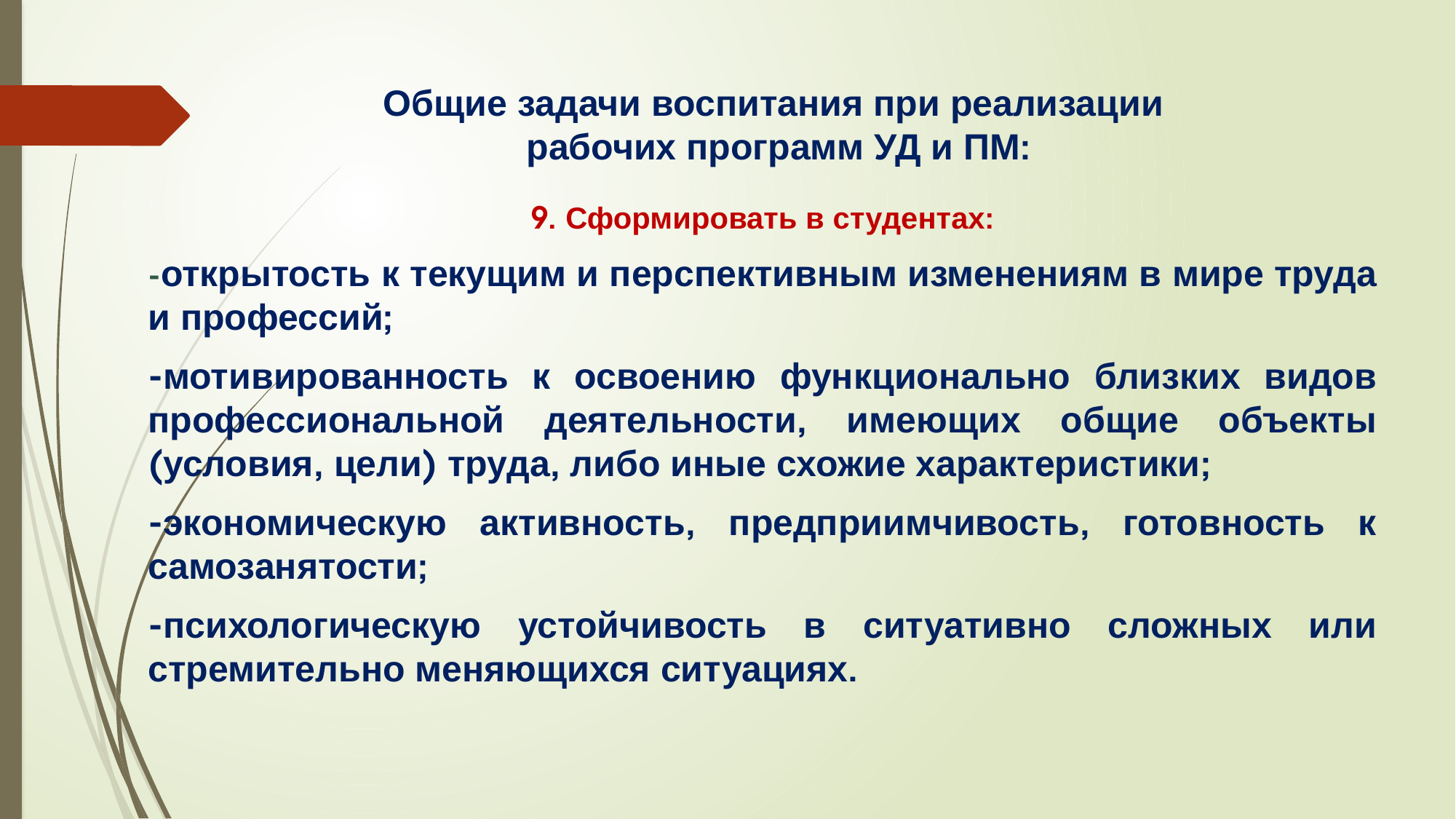

# Общие задачи воспитания при реализации рабочих программ УД и ПМ:

9. Сформировать в студентах:
-открытость к текущим и перспективным изменениям в мире труда и профессий;
-мотивированность к освоению функционально близких видов профессиональной деятельности, имеющих общие объекты (условия, цели) труда, либо иные схожие характеристики;
-экономическую активность, предприимчивость, готовность к самозанятости;
-психологическую устойчивость в ситуативно сложных или стремительно меняющихся ситуациях.